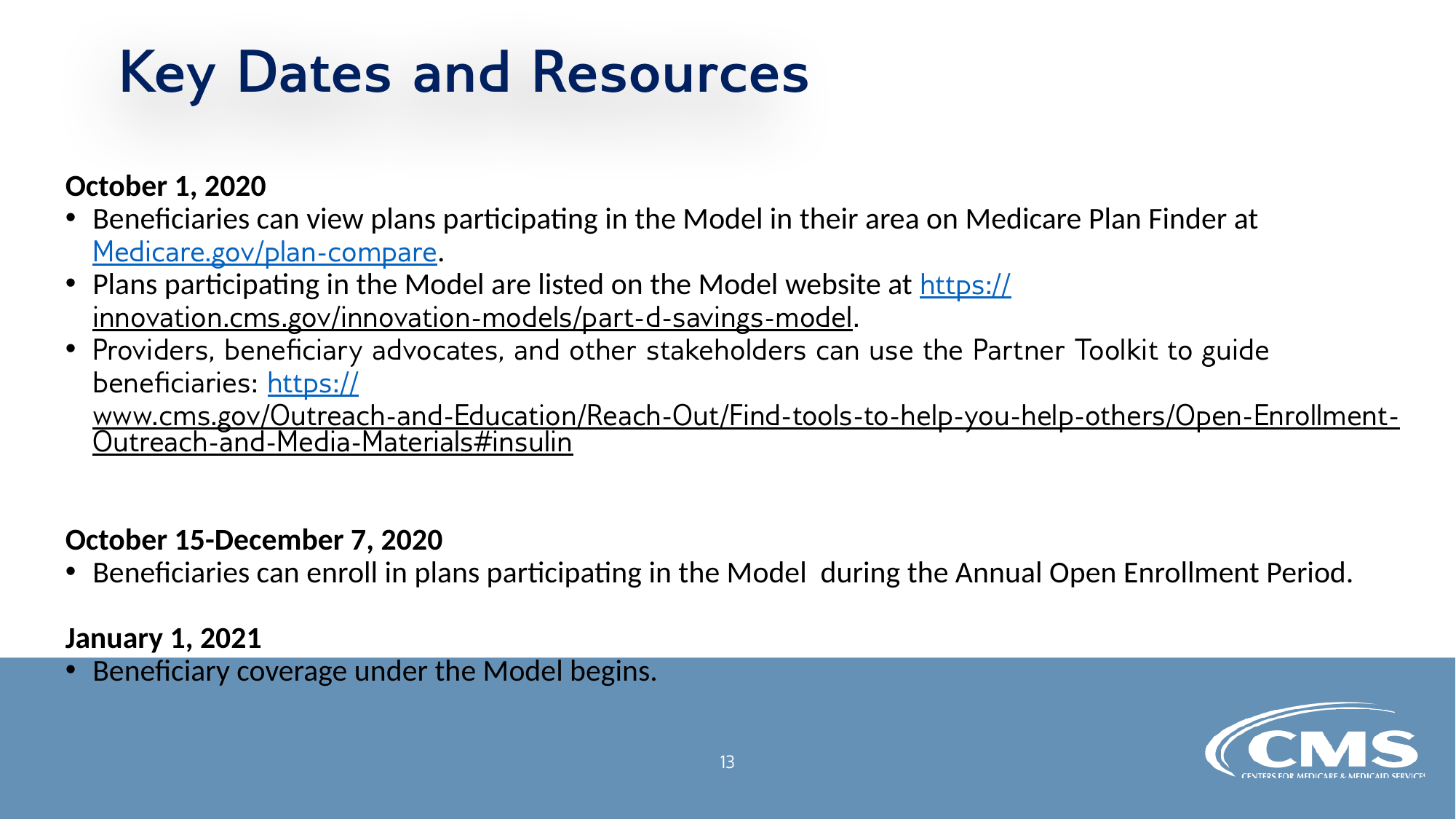

# Key Dates and Resources

October 1, 2020
Beneficiaries can view plans participating in the Model in their area on Medicare Plan Finder at Medicare.gov/plan-compare.
Plans participating in the Model are listed on the Model website at https://innovation.cms.gov/innovation-models/part-d-savings-model.
Providers, beneficiary advocates, and other stakeholders can use the Partner Toolkit to guide beneficiaries: https://www.cms.gov/Outreach-and-Education/Reach-Out/Find-tools-to-help-you-help-others/Open-Enrollment-Outreach-and-Media-Materials#insulin

October 15-December 7, 2020
Beneficiaries can enroll in plans participating in the Model  during the Annual Open Enrollment Period.

January 1, 2021
Beneficiary coverage under the Model begins.
13